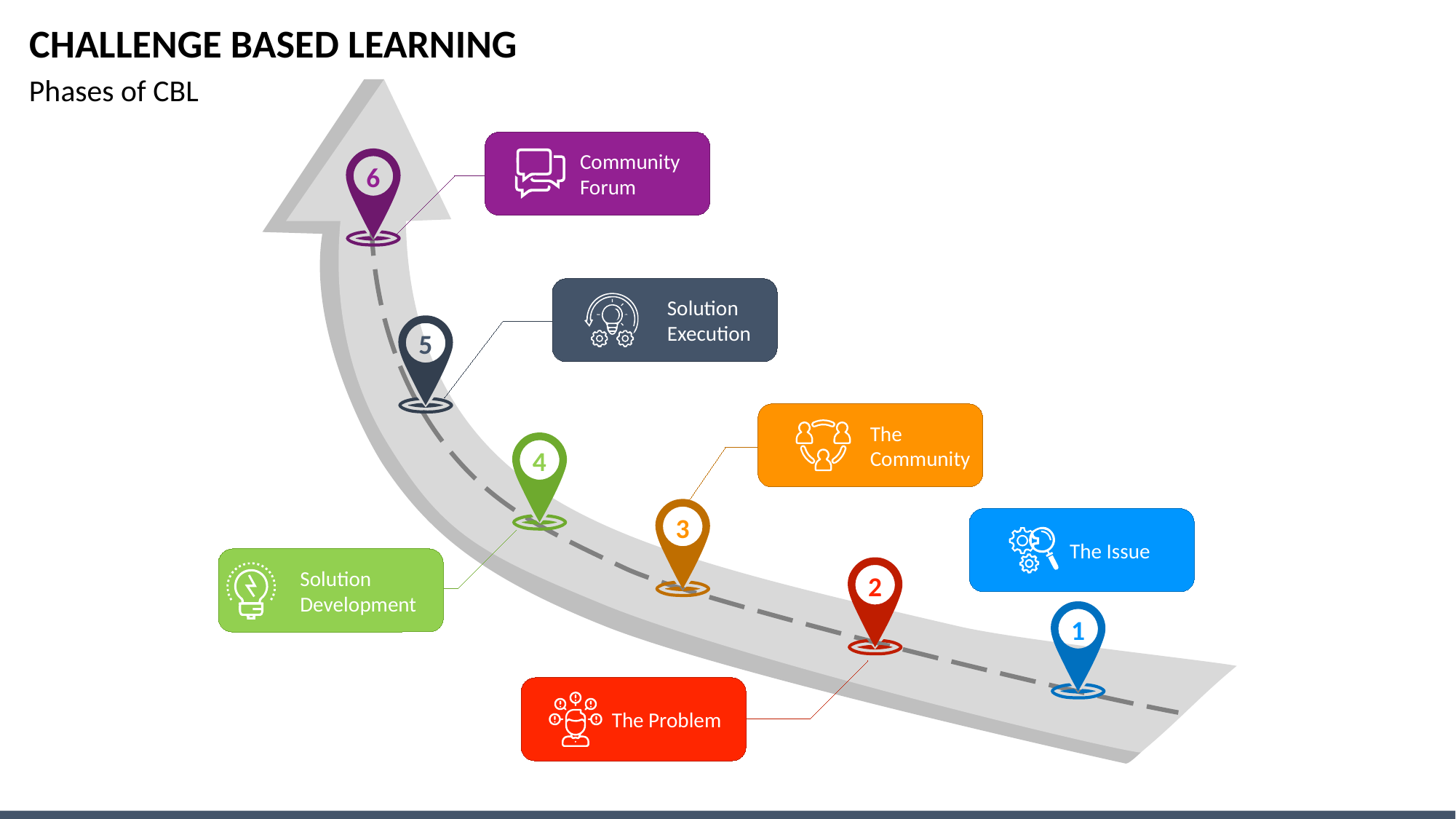

# CHALLENGE BASED LEARNING
Phases of CBL

Community Forum

6

Solution Execution

5

The Community

4

3

The Issue

Solution Development

2

1

The Problem